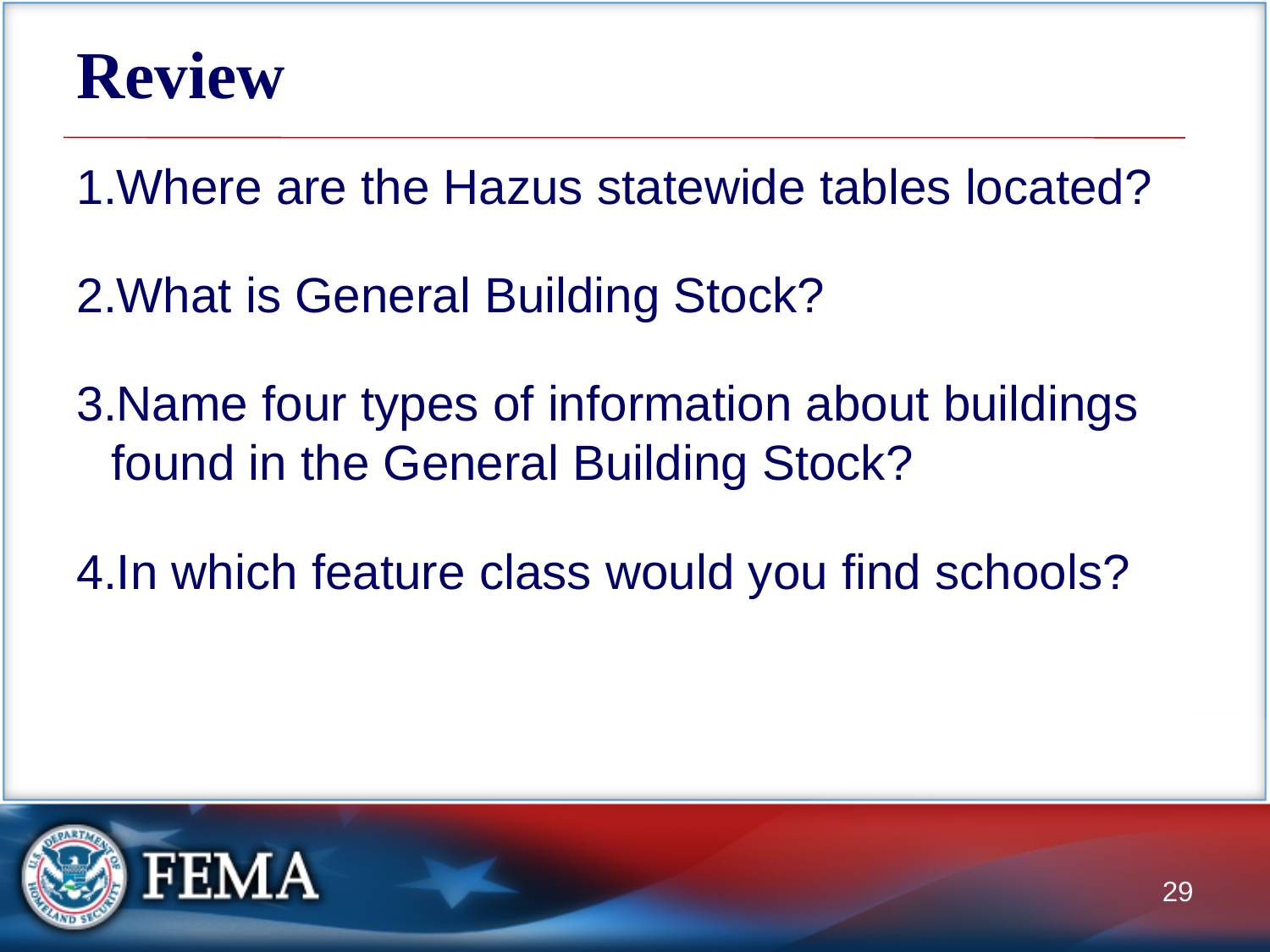

# Review
Where are the Hazus statewide tables located?
What is General Building Stock?
Name four types of information about buildings found in the General Building Stock?
In which feature class would you find schools?
29